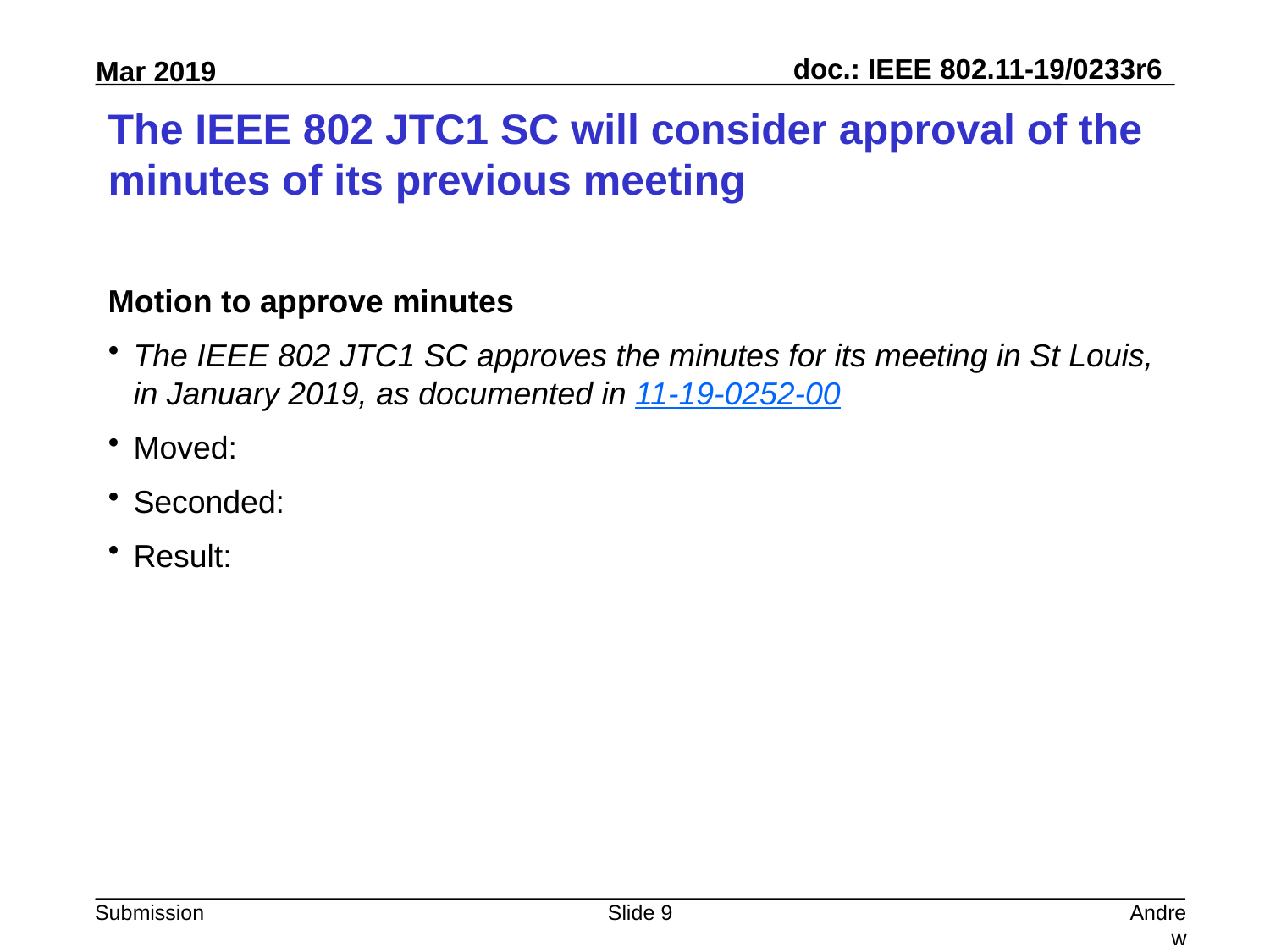

# The IEEE 802 JTC1 SC will consider approval of the minutes of its previous meeting
Motion to approve minutes
The IEEE 802 JTC1 SC approves the minutes for its meeting in St Louis, in January 2019, as documented in 11-19-0252-00
Moved:
Seconded:
Result:
Slide 9
Andrew Myles, Cisco